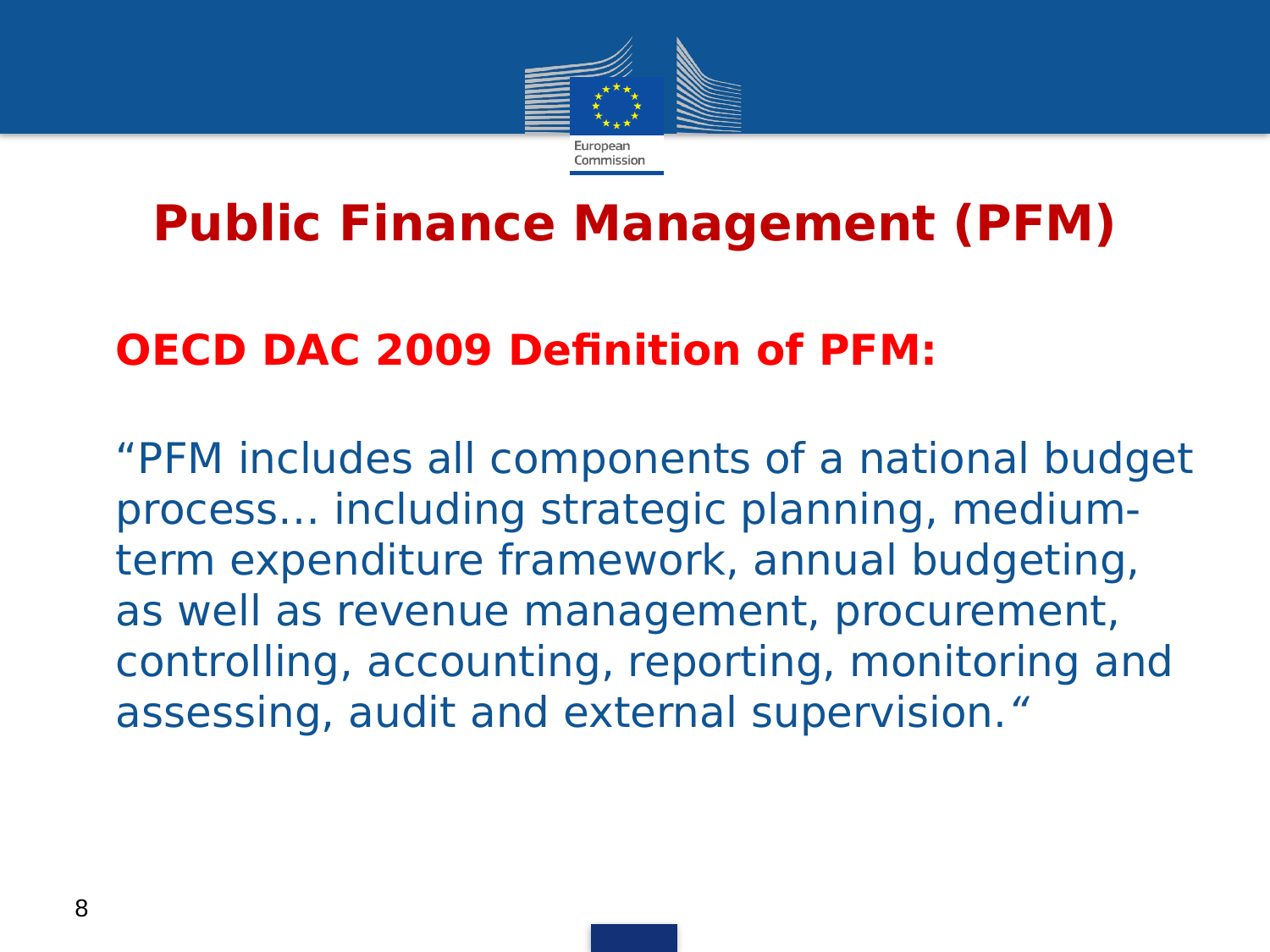

#
Public Finance Management (PFM)
OECD DAC 2009 Definition of PFM:

“PFM includes all components of a national budget process… including strategic planning, medium-term expenditure framework, annual budgeting, as well as revenue management, procurement, controlling, accounting, reporting, monitoring and assessing, audit and external supervision.“

8